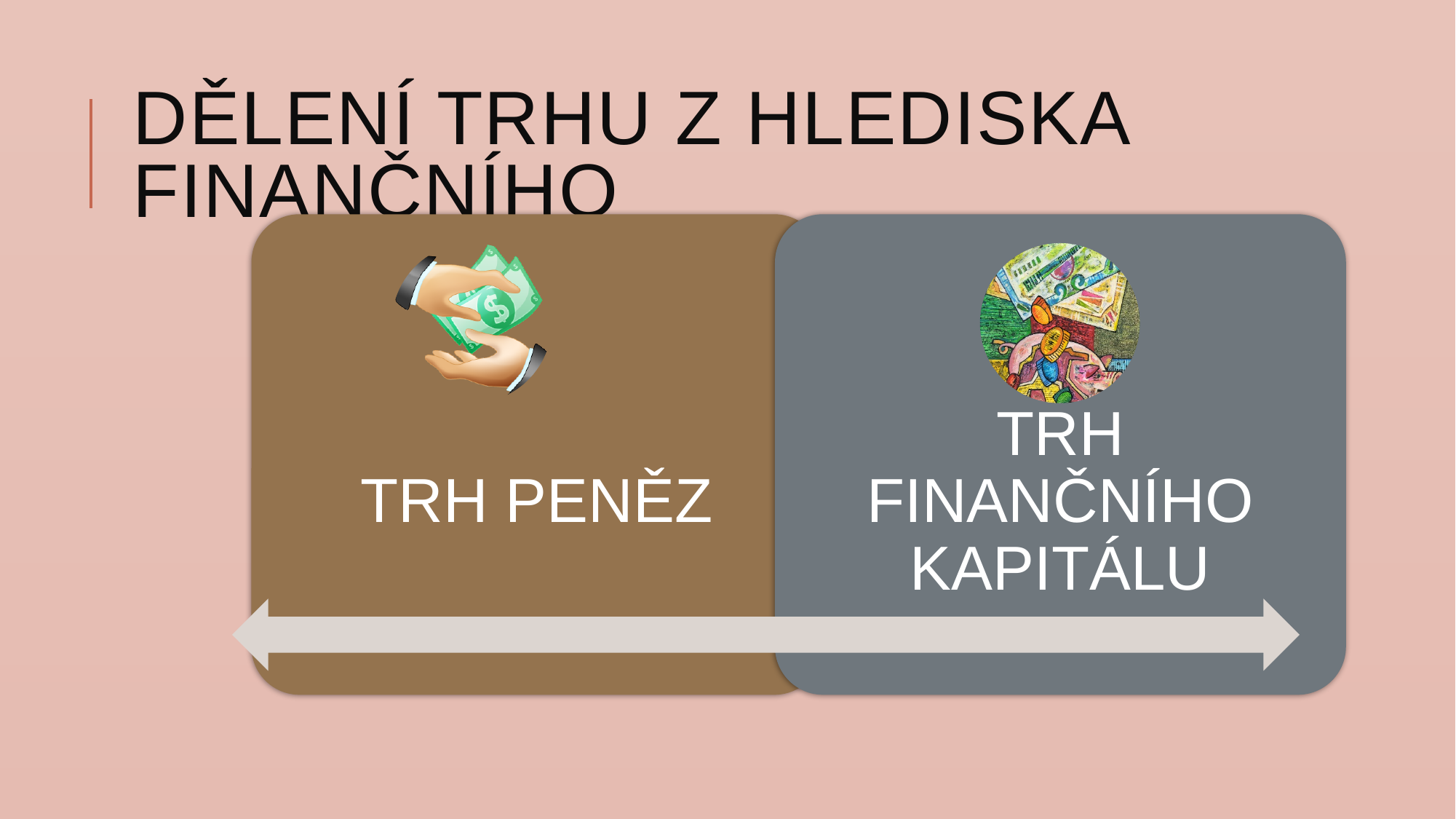

# Dělení trhu z hlediska finančního
TRH PENĚZ
TRH FINANČNÍHO KAPITÁLU